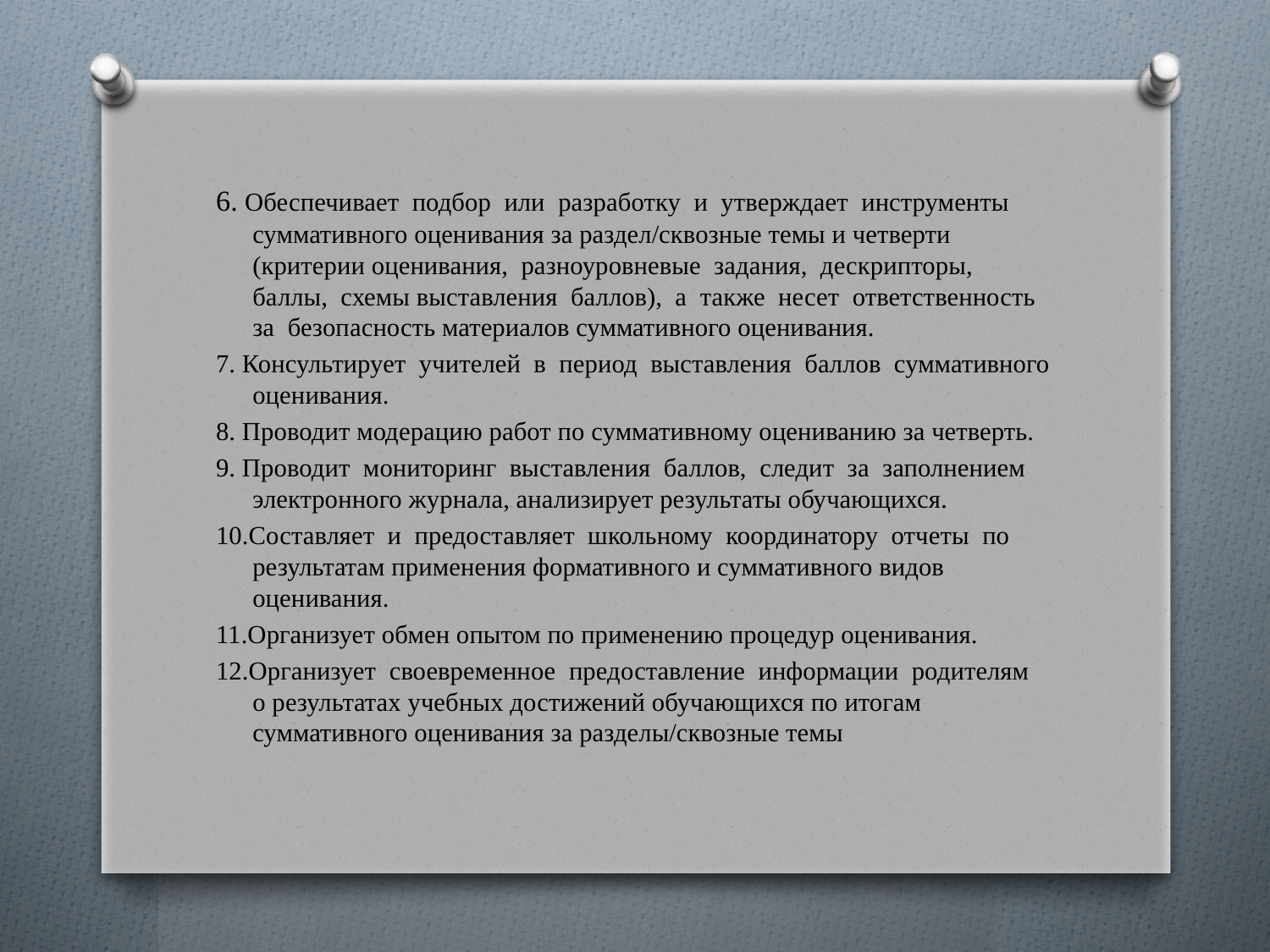

6. Обеспечивает  подбор  или  разработку  и  утверждает  инструменты суммативного оценивания за раздел/сквозные темы и четверти (критерии оценивания,  разноуровневые  задания,  дескрипторы,  баллы,  схемы выставления  баллов),  а  также  несет  ответственность  за  безопасность материалов суммативного оценивания.
7. Консультирует  учителей  в  период  выставления  баллов  суммативного оценивания.
8. Проводит модерацию работ по суммативному оцениванию за четверть.
9. Проводит  мониторинг  выставления  баллов,  следит  за  заполнением электронного журнала, анализирует результаты обучающихся.
10.Составляет  и  предоставляет  школьному  координатору  отчеты  по результатам применения формативного и суммативного видов оценивания.
11.Организует обмен опытом по применению процедур оценивания.
12.Организует  своевременное  предоставление  информации  родителям  о результатах учебных достижений обучающихся по итогам суммативного оценивания за разделы/сквозные темы